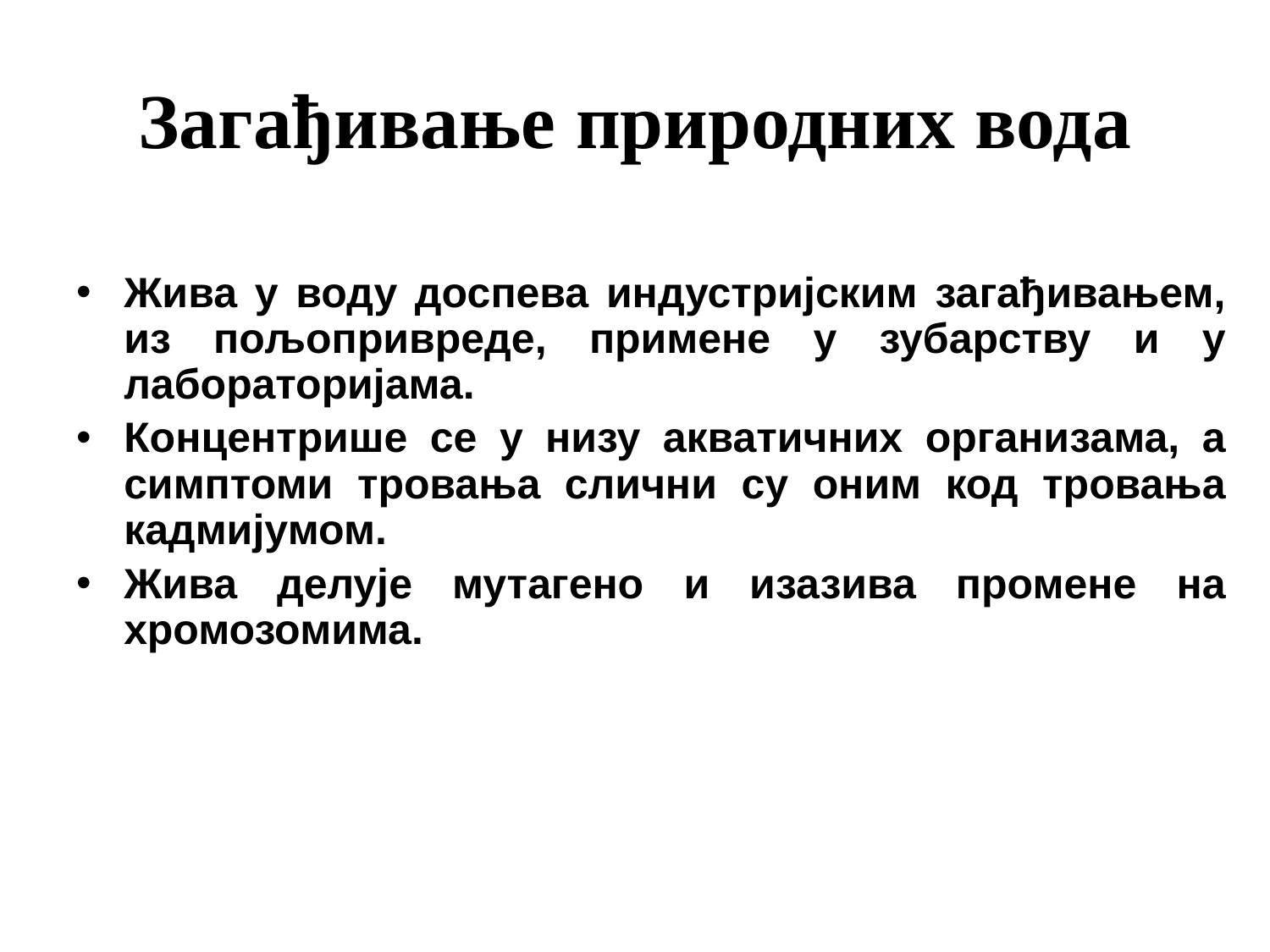

Загађивање природних вода
Жива у воду доспева индустријским загађивањем, из пољопривреде, примене у зубарству и у лабораторијама.
Концентрише се у низу акватичних организама, а симптоми тровања слични су оним код тровања кадмијумом.
Жива делује мутагено и изазива промене на хромозомима.